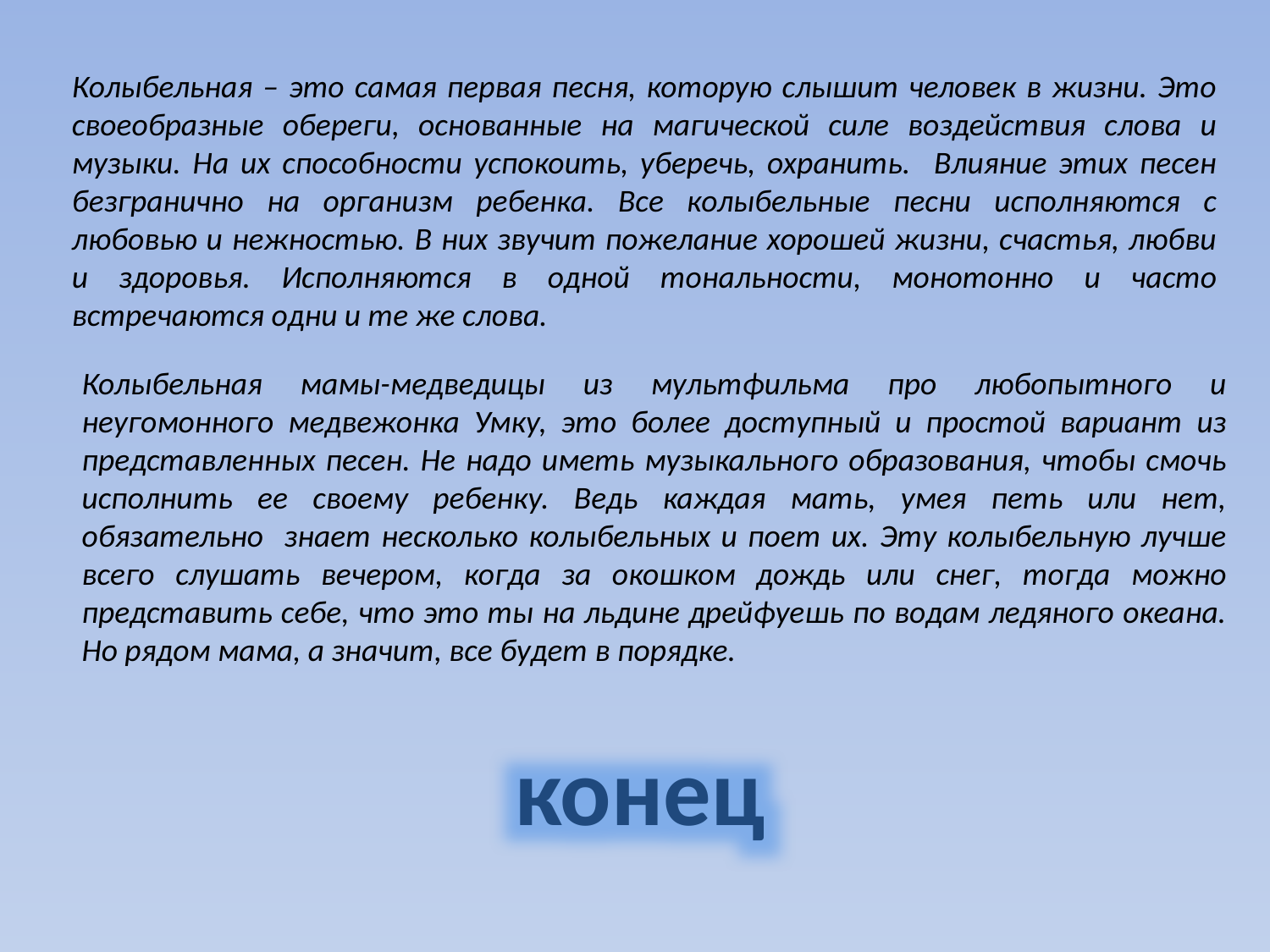

Колыбельная – это самая первая песня, которую слышит человек в жизни. Это своеобразные обереги, основанные на магической силе воздействия слова и музыки. На их способности успокоить, уберечь, охранить.  Влияние этих песен безгранично на организм ребенка. Все колыбельные песни исполняются с любовью и нежностью. В них звучит пожелание хорошей жизни, счастья, любви и здоровья. Исполняются в одной тональности, монотонно и часто встречаются одни и те же слова.
Колыбельная мамы-медведицы из мультфильма про любопытного и неугомонного медвежонка Умку, это более доступный и простой вариант из представленных песен. Не надо иметь музыкального образования, чтобы смочь исполнить ее своему ребенку. Ведь каждая мать, умея петь или нет, обязательно  знает несколько колыбельных и поет их. Эту колыбельную лучше всего слушать вечером, когда за окошком дождь или снег, тогда можно представить себе, что это ты на льдине дрейфуешь по водам ледяного океана. Но рядом мама, а значит, все будет в порядке.
конец